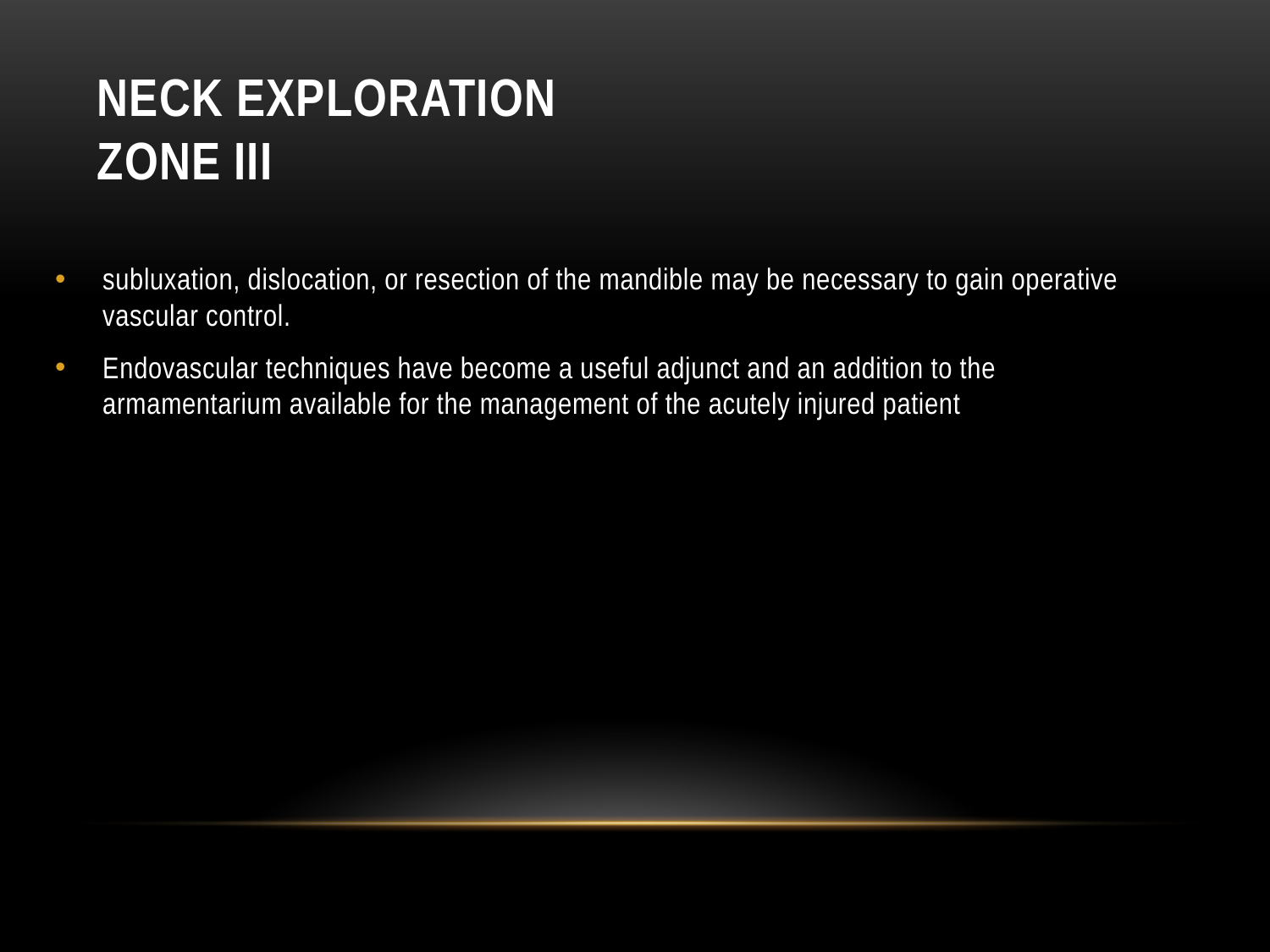

# Neck exploration zone iii
subluxation, dislocation, or resection of the mandible may be necessary to gain operative vascular control.
Endovascular techniques have become a useful adjunct and an addition to the armamentarium available for the management of the acutely injured patient